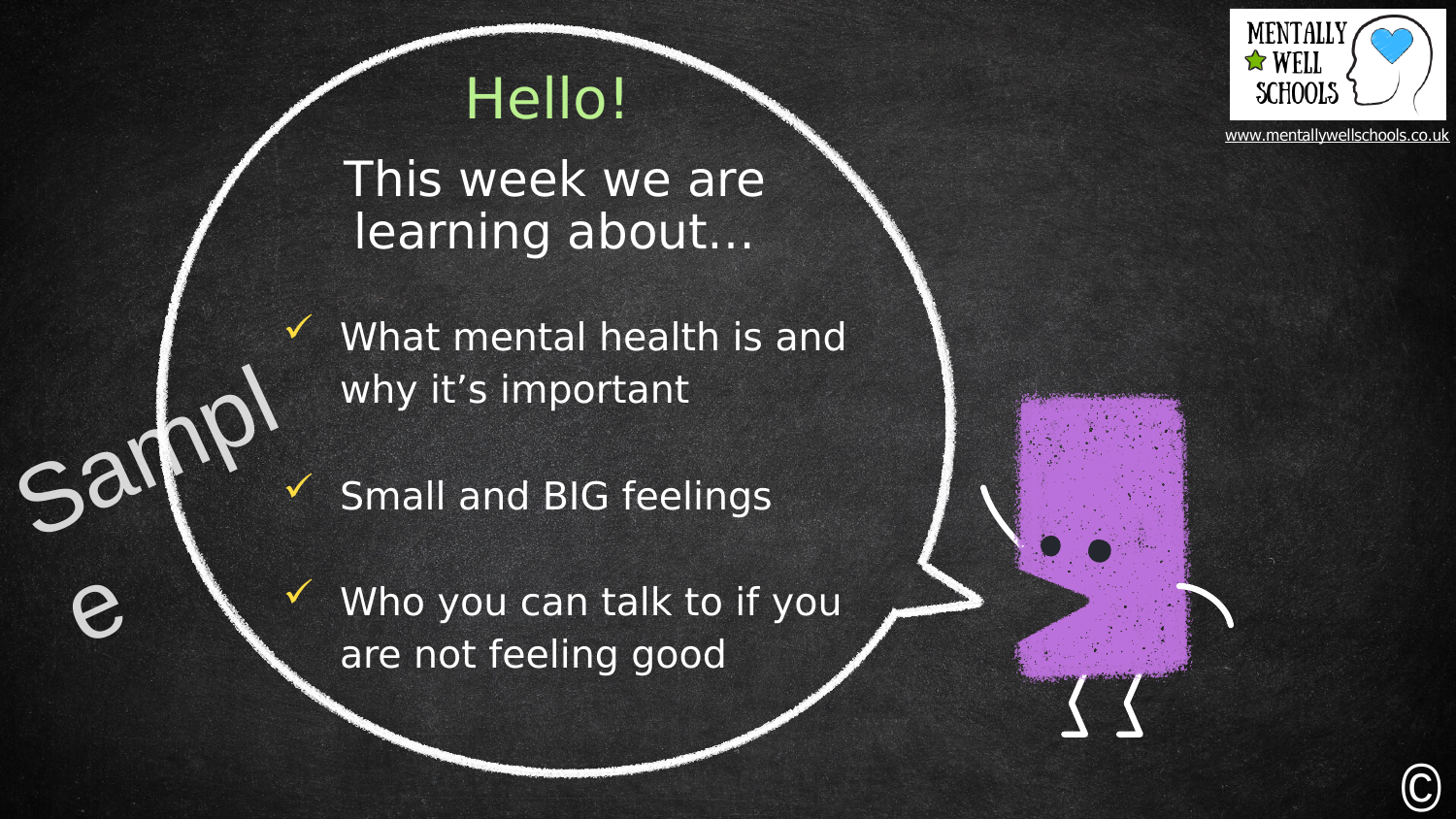

Hello!
This week we are learning about…
What mental health is and why it’s important

Small and BIG feelings

Who you can talk to if you are not feeling good